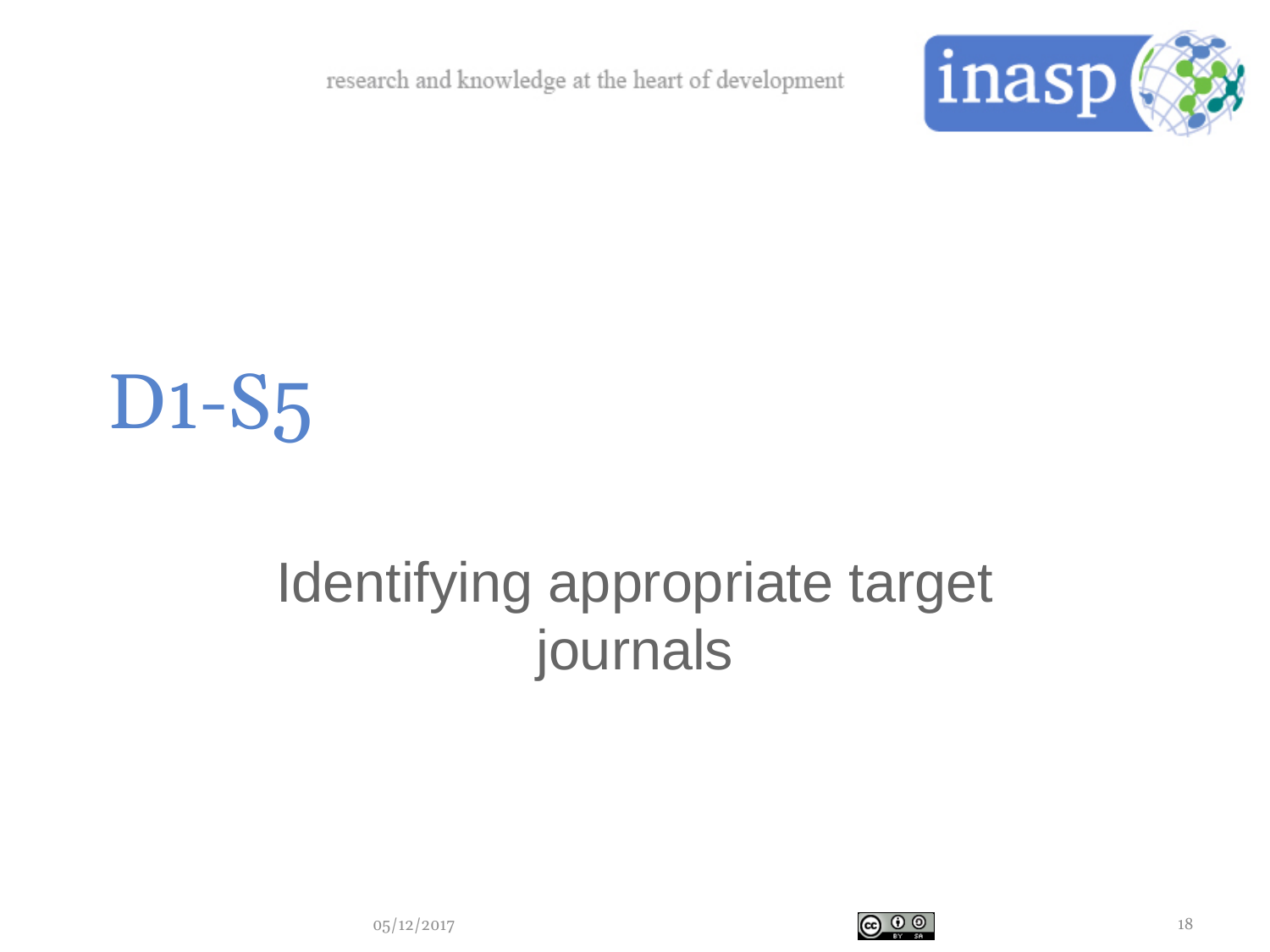

# D1-S5
Identifying appropriate target journals
05/12/2017

18